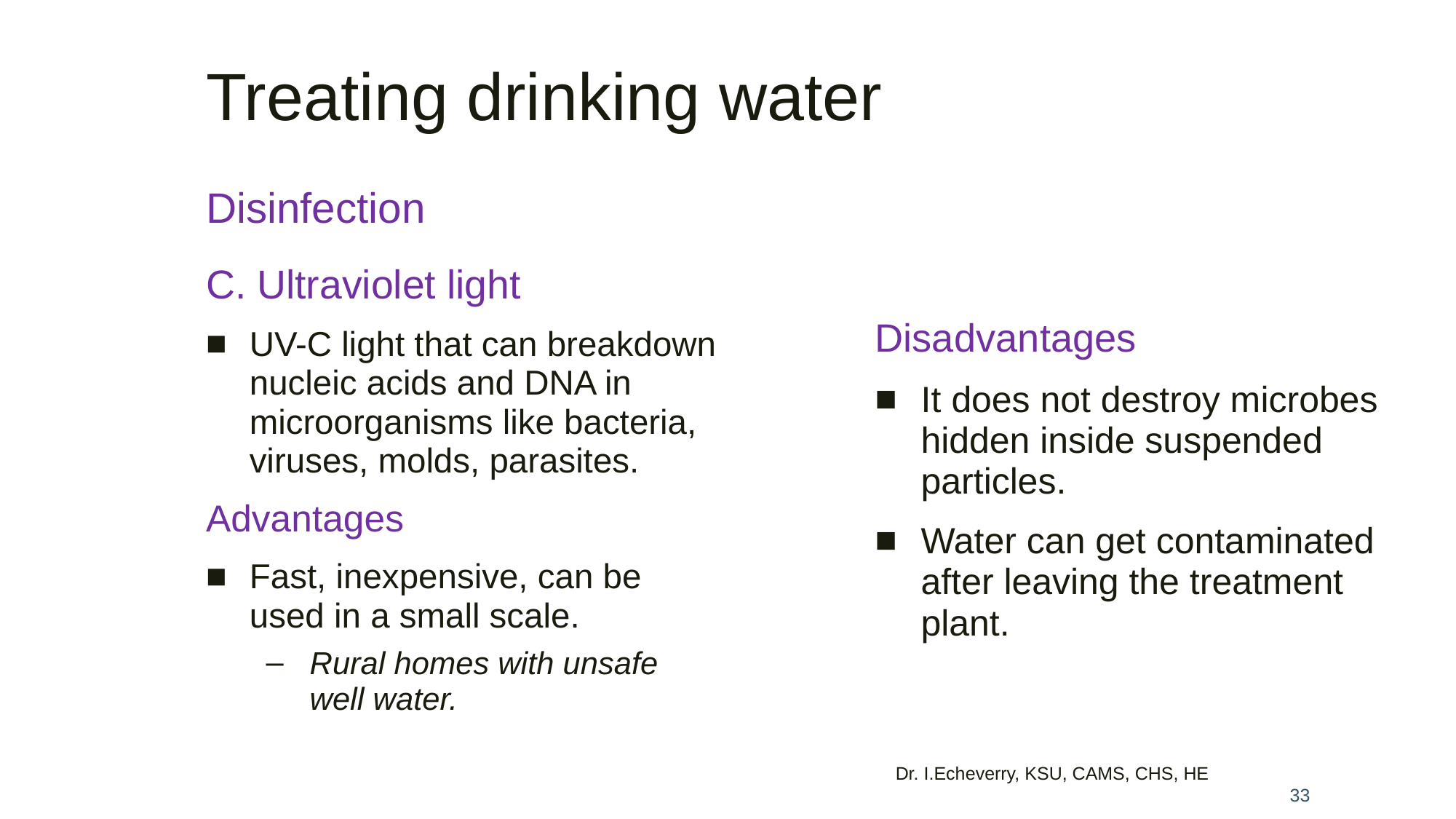

# Treating drinking water
Disinfection
C. Ultraviolet light
UV-C light that can breakdown nucleic acids and DNA in microorganisms like bacteria, viruses, molds, parasites.
Advantages
Fast, inexpensive, can be used in a small scale.
Rural homes with unsafe well water.
Disadvantages
It does not destroy microbes hidden inside suspended particles.
Water can get contaminated after leaving the treatment plant.
Dr. I.Echeverry, KSU, CAMS, CHS, HE
33